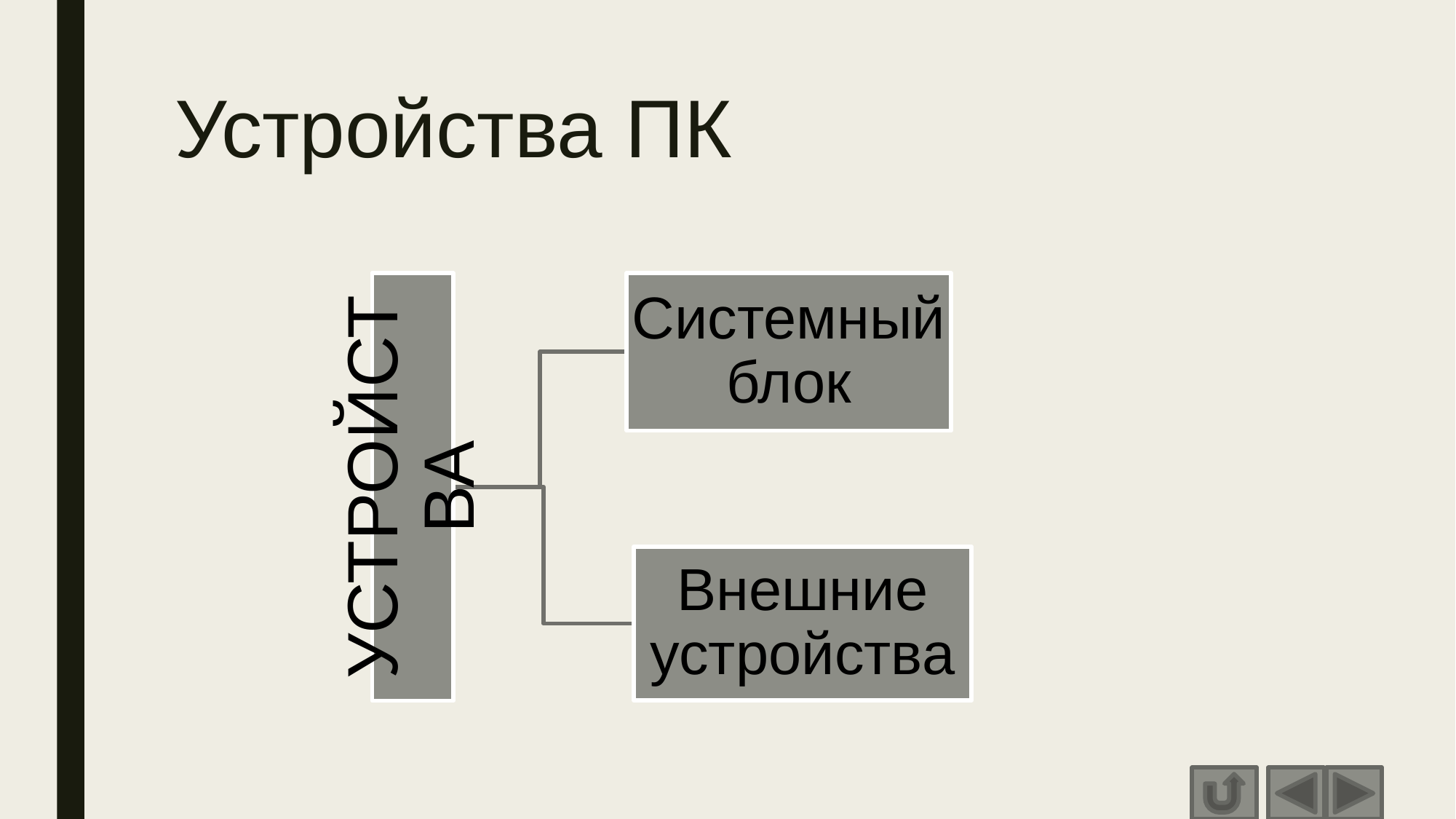

# Устройства ПК

УСТРОЙСТВА
Системный блок
Внешние устройства